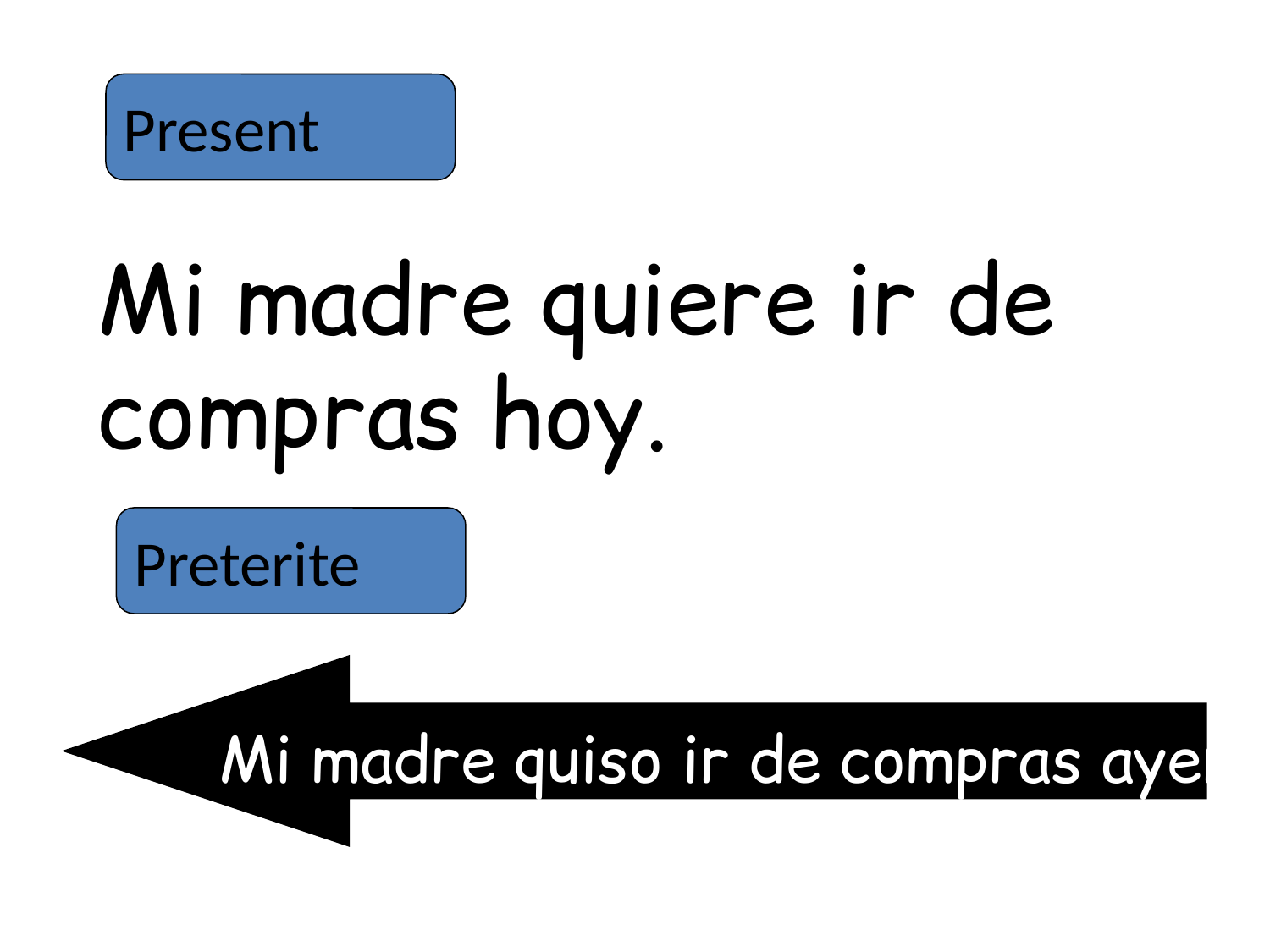

Present
Mi madre quiere ir de compras hoy.
Preterite
Mi madre quiso ir de compras ayer.